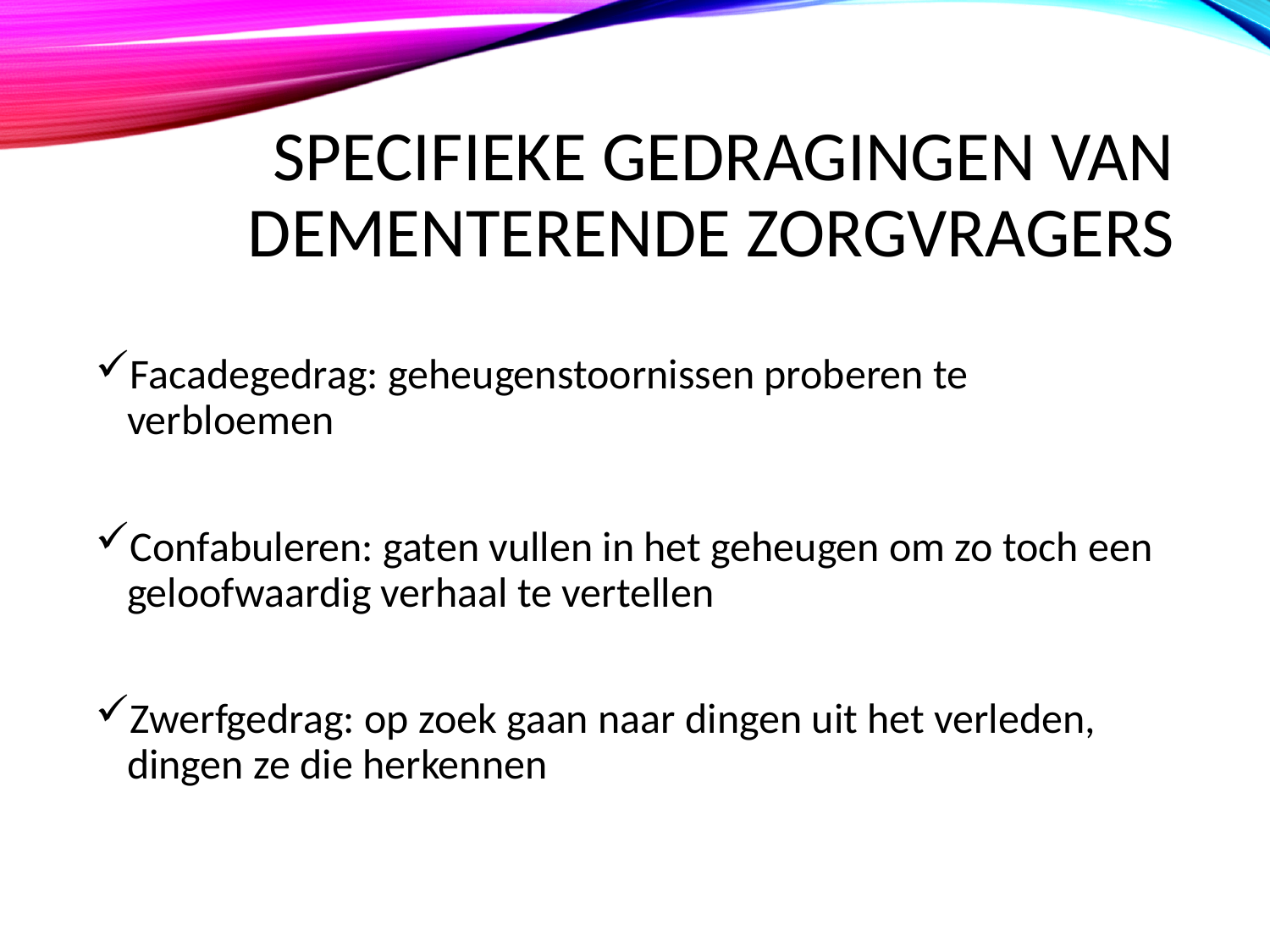

# Specifieke gedragingen van dementerende zorgvragers
Facadegedrag: geheugenstoornissen proberen te verbloemen

Confabuleren: gaten vullen in het geheugen om zo toch een geloofwaardig verhaal te vertellen

Zwerfgedrag: op zoek gaan naar dingen uit het verleden, dingen ze die herkennen